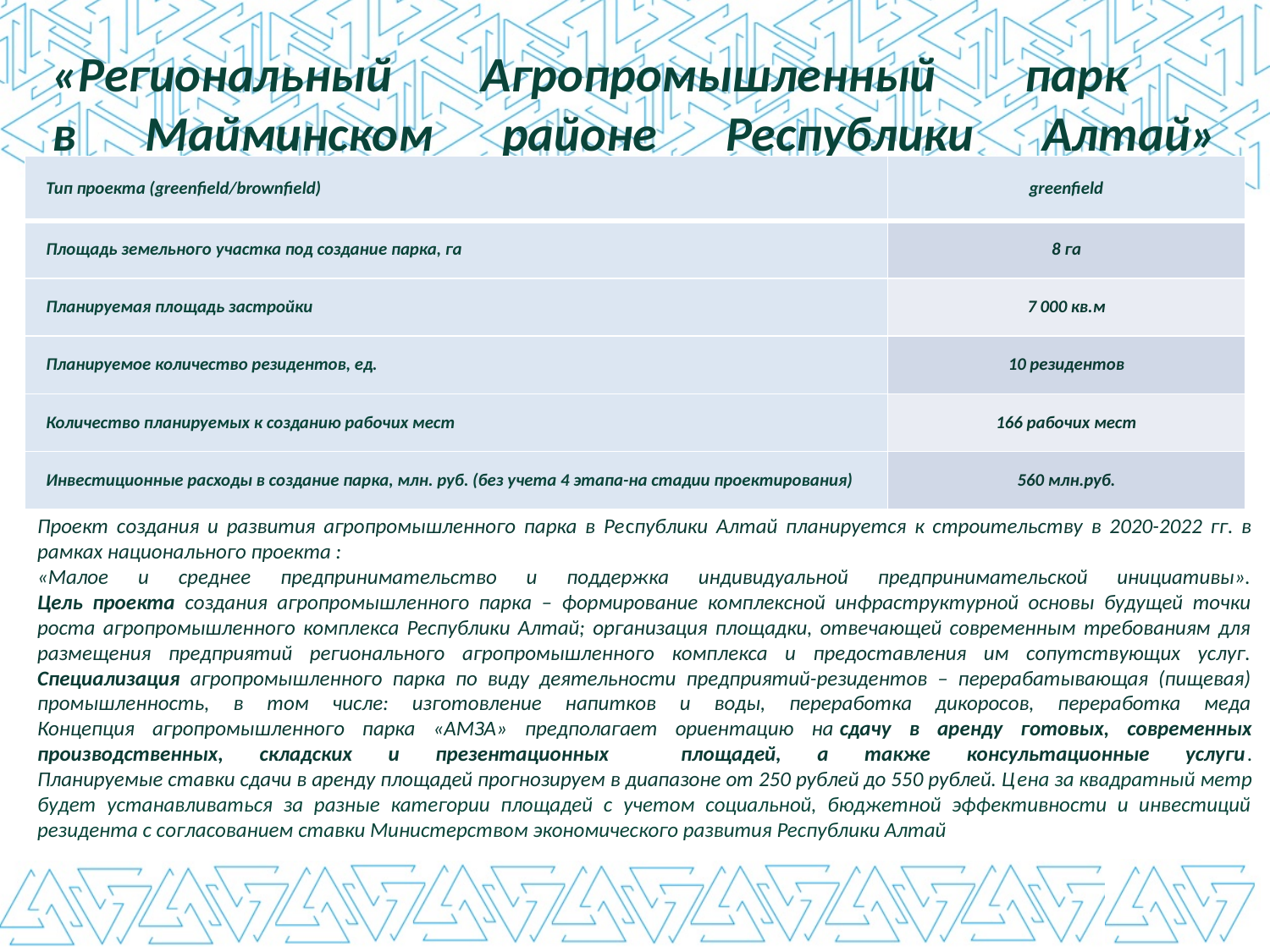

# «Региональный Агропромышленный парк в Майминском районе Республики Алтай»
| Тип проекта (greenfield/brownfield) | greenfield |
| --- | --- |
| Площадь земельного участка под создание парка, га | 8 га |
| Планируемая площадь застройки | 7 000 кв.м |
| Планируемое количество резидентов, ед. | 10 резидентов |
| Количество планируемых к созданию рабочих мест | 166 рабочих мест |
| Инвестиционные расходы в создание парка, млн. руб. (без учета 4 этапа-на стадии проектирования) | 560 млн.руб. |
Проект создания и развития агропромышленного парка в Республики Алтай планируется к строительству в 2020-2022 гг. в рамках национального проекта :
«Малое и среднее предпринимательство и поддержка индивидуальной предпринимательской инициативы».
Цель проекта создания агропромышленного парка – формирование комплексной инфраструктурной основы будущей точки роста агропромышленного комплекса Республики Алтай; организация площадки, отвечающей современным требованиям для размещения предприятий регионального агропромышленного комплекса и предоставления им сопутствующих услуг.
Специализация агропромышленного парка по виду деятельности предприятий-резидентов – перерабатывающая (пищевая) промышленность, в том числе: изготовление напитков и воды, переработка дикоросов, переработка меда
Концепция агропромышленного парка «АМЗА» предполагает ориентацию на сдачу в аренду готовых, современных производственных, складских и презентационных  площадей, а также консультационные услуги.
Планируемые ставки сдачи в аренду площадей прогнозируем в диапазоне от 250 рублей до 550 рублей. Цена за квадратный метр будет устанавливаться за разные категории площадей с учетом социальной, бюджетной эффективности и инвестиций резидента с согласованием ставки Министерством экономического развития Республики Алтай